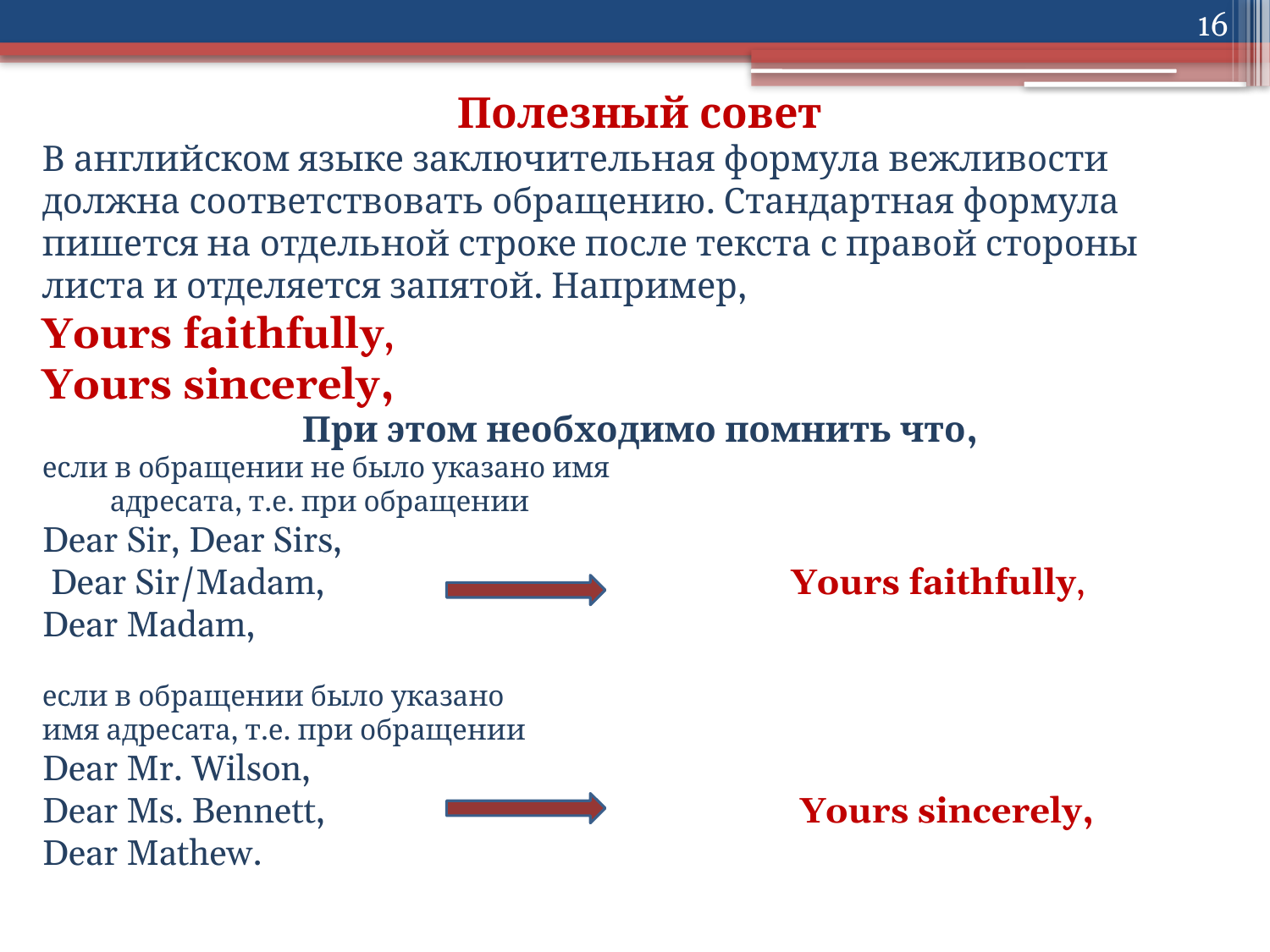

16
Полезный совет
В английском языке заключительная формула вежливости должна соответствовать обращению. Стандартная формула пишется на отдельной строке после текста с правой стороны листа и отделяется запятой. Например,
Yours faithfully,
Yours sincerely,
При этом необходимо помнить что,
если в обращении не было указано имя
          адресата, т.е. при обращении
Dear Sir, Dear Sirs,
 Dear Sir/Madam,                                                       Yours faithfully,
Dear Madam,

если в обращении было указано
имя адресата, т.е. при обращении
Dear Mr. Wilson,
Dear Ms. Bennett,                                                        Yours sincerely,
Dear Mathew.